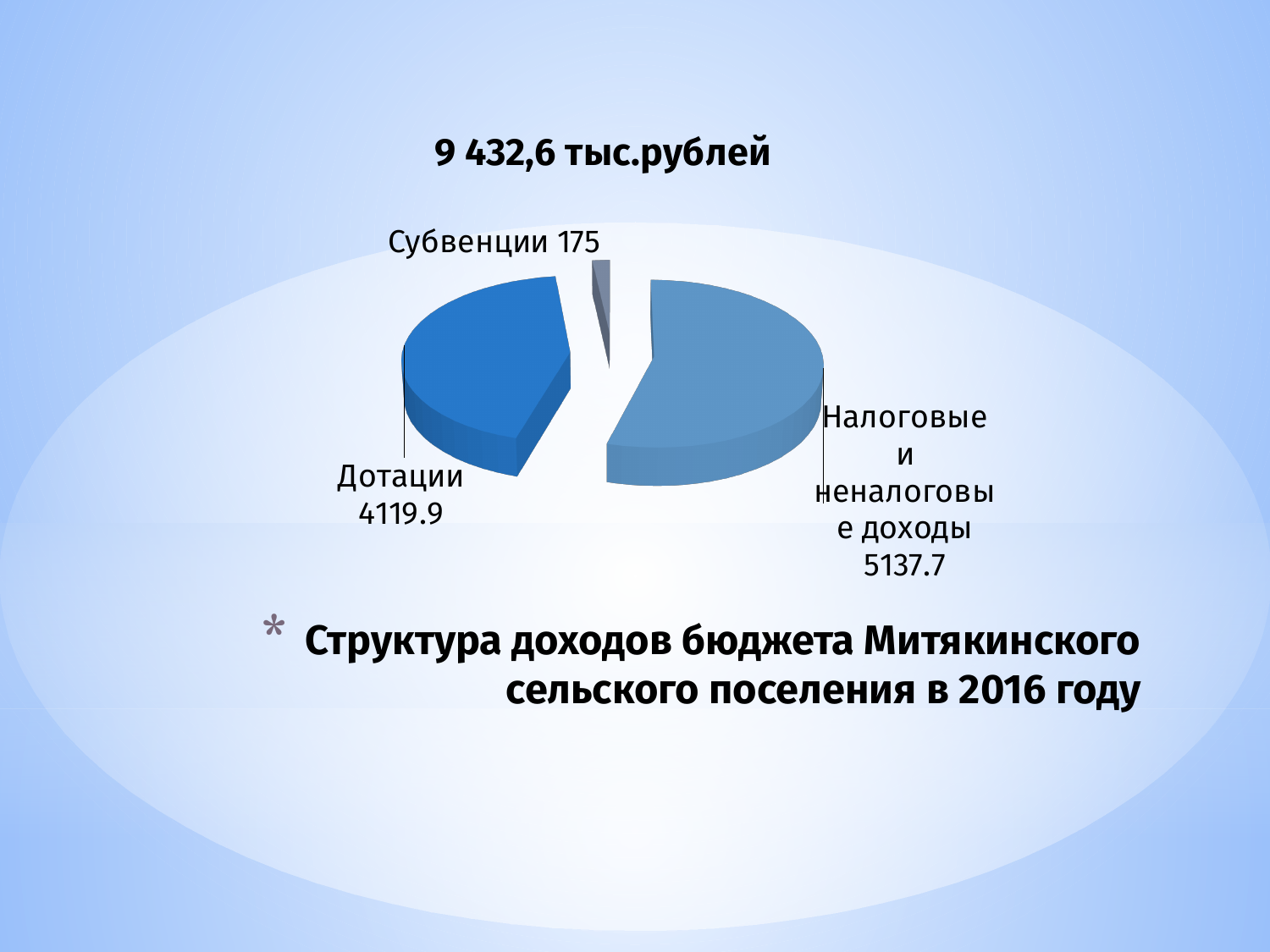

[unsupported chart]

# Структура доходов бюджета Митякинского сельского поселения в 2016 году